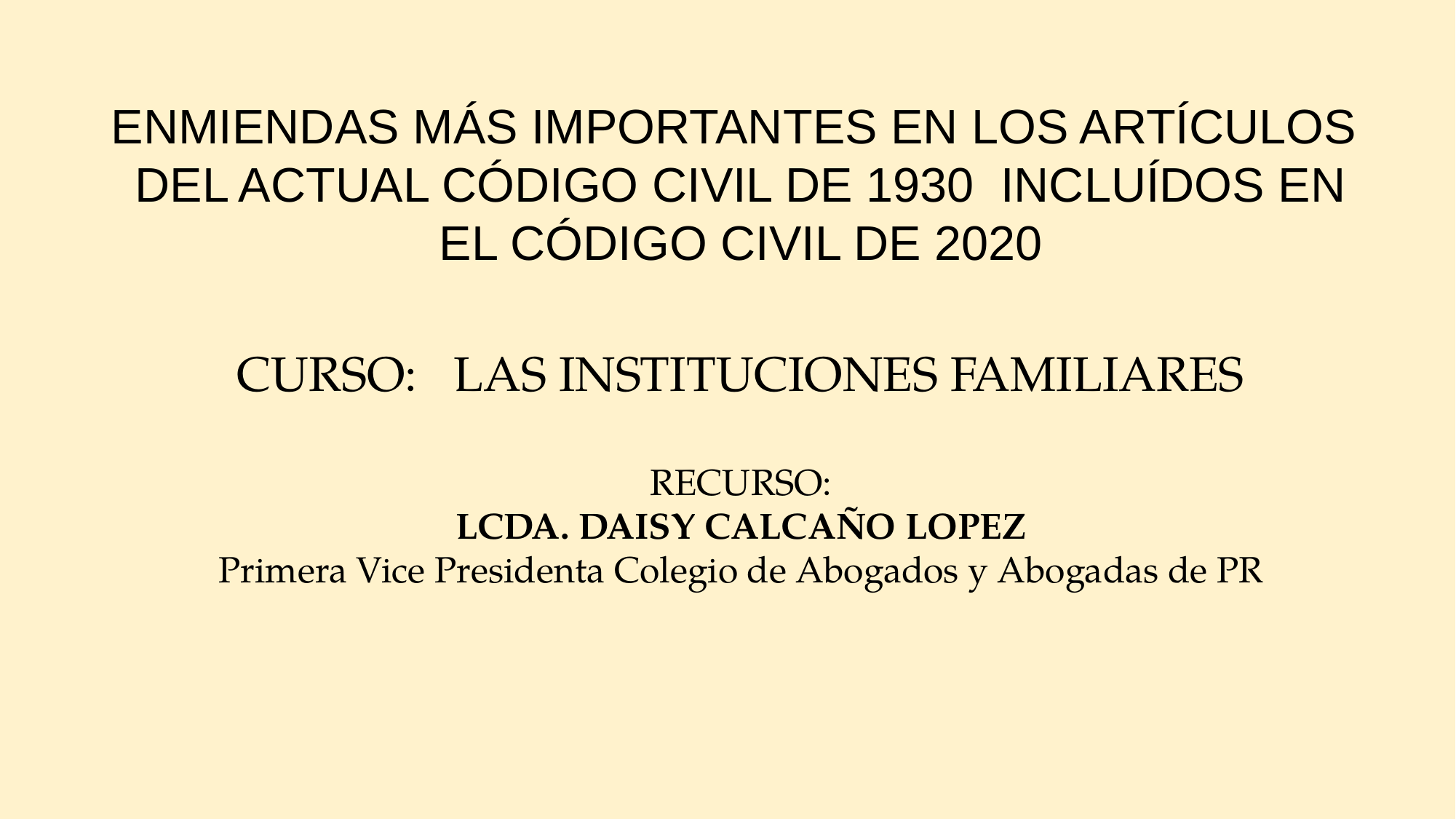

ENMIENDAS MÁS IMPORTANTES EN LOS ARTÍCULOS  DEL ACTUAL CÓDIGO CIVIL DE 1930  INCLUÍDOS EN EL CÓDIGO CIVIL DE 2020

CURSO:   LAS INSTITUCIONES FAMILIARES

RECURSO:
LCDA. DAISY CALCAÑO LOPEZ
Primera Vice Presidenta Colegio de Abogados y Abogadas de PR